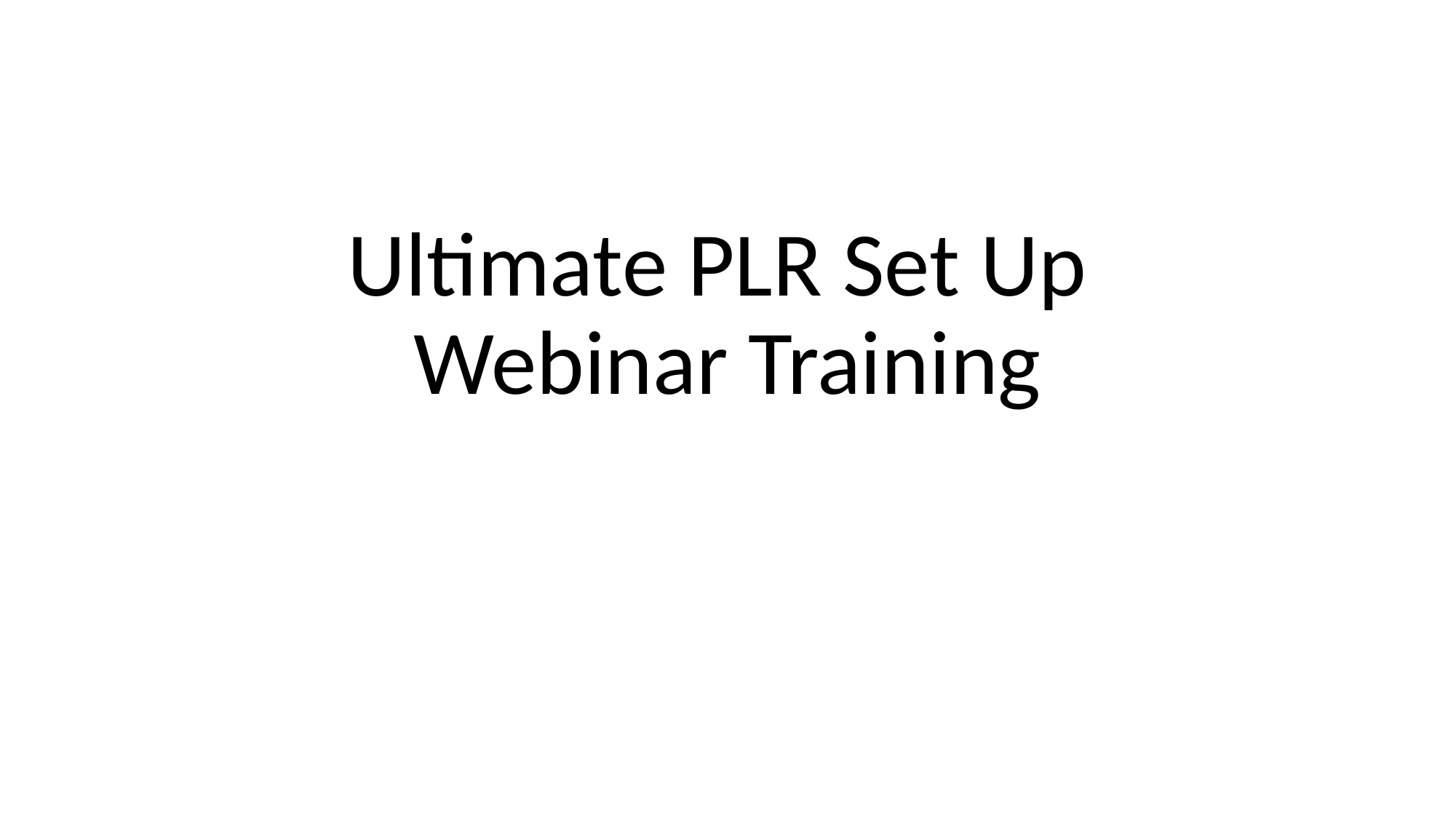

# Ultimate PLR Set Up Webinar Training